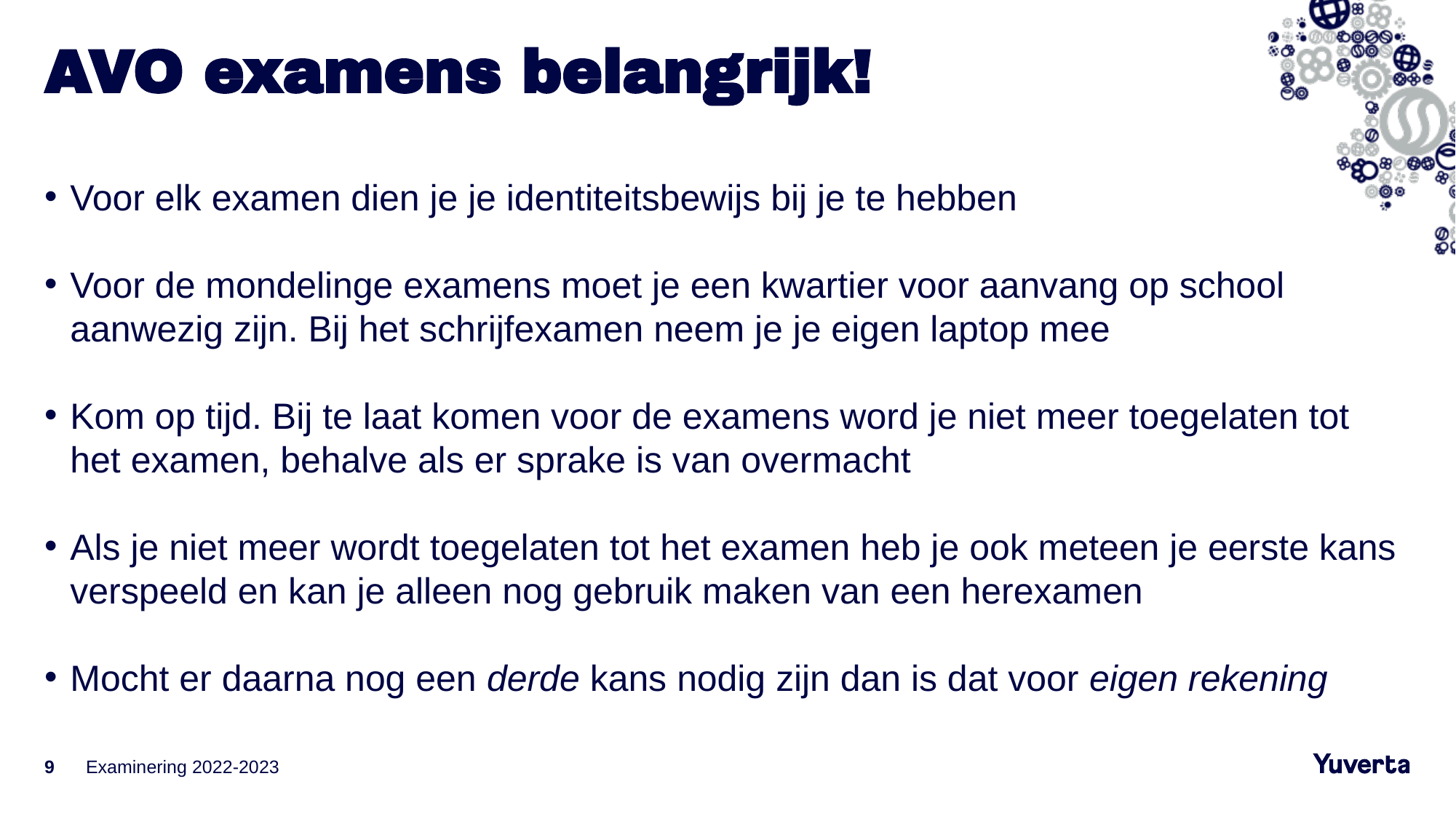

# AVO examens belangrijk!
Voor elk examen dien je je identiteitsbewijs bij je te hebben

Voor de mondelinge examens moet je een kwartier voor aanvang op school aanwezig zijn. Bij het schrijfexamen neem je je eigen laptop mee

Kom op tijd. Bij te laat komen voor de examens word je niet meer toegelaten tot het examen, behalve als er sprake is van overmacht

Als je niet meer wordt toegelaten tot het examen heb je ook meteen je eerste kans verspeeld en kan je alleen nog gebruik maken van een herexamen

Mocht er daarna nog een derde kans nodig zijn dan is dat voor eigen rekening
9
Examinering 2022-2023
11-10-2022